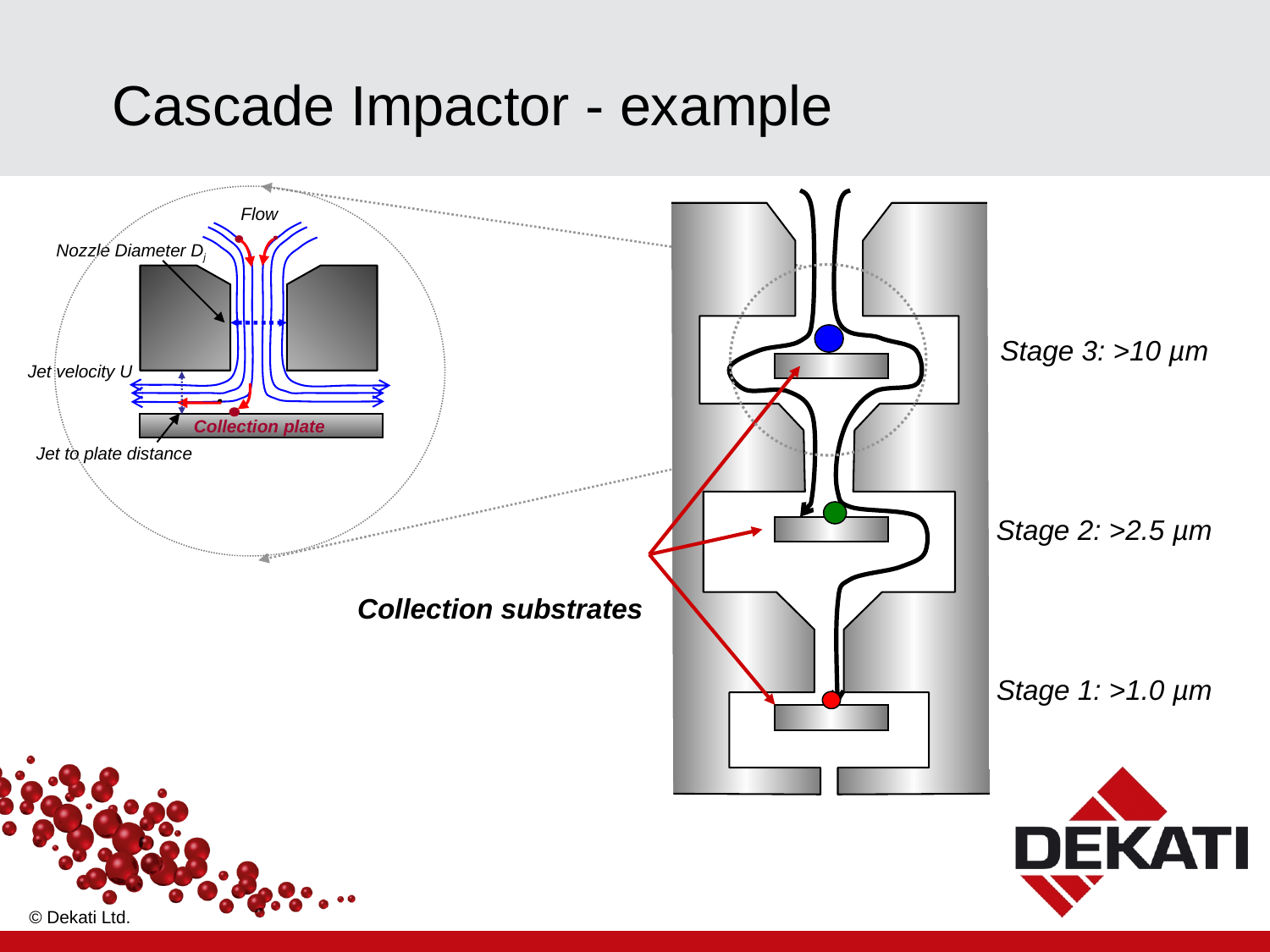

# Cascade Impactor - example

Flow
Nozzle Diameter Dj

Jet velocity U

Collection plate

Jet to plate distance

Stage 3: >10 µm

Stage 2: >2.5 µm
Collection substrates
Stage 1: >1.0 µm
© Dekati Ltd.